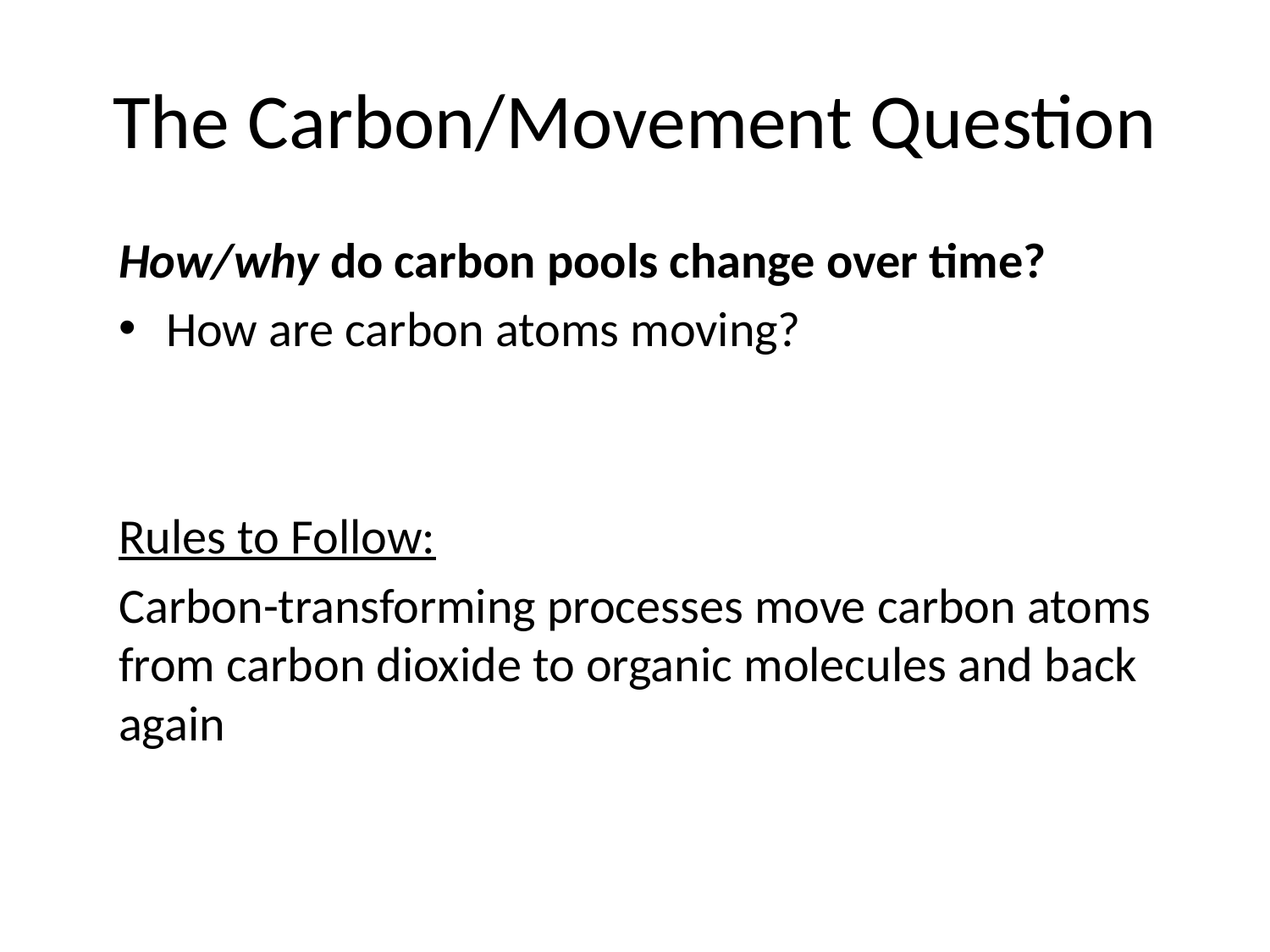

# The Carbon/Movement Question
How/why do carbon pools change over time?
How are carbon atoms moving?

Rules to Follow:
Carbon-transforming processes move carbon atoms from carbon dioxide to organic molecules and back again